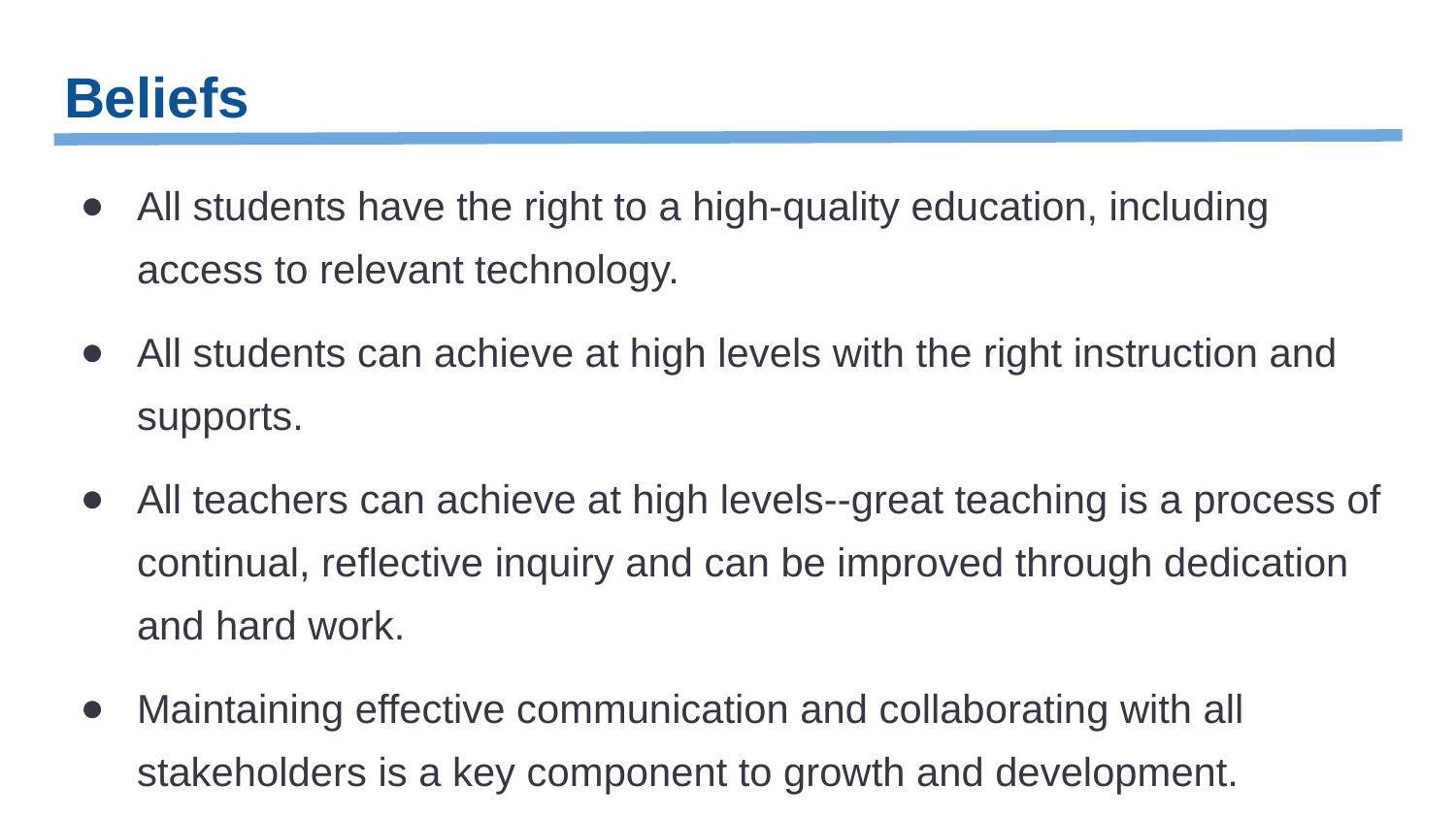

# Beliefs
All students have the right to a high-quality education, including access to relevant technology.
All students can achieve at high levels with the right instruction and supports.
All teachers can achieve at high levels--great teaching is a process of continual, reflective inquiry and can be improved through dedication and hard work.
Maintaining effective communication and collaborating with all stakeholders is a key component to growth and development.